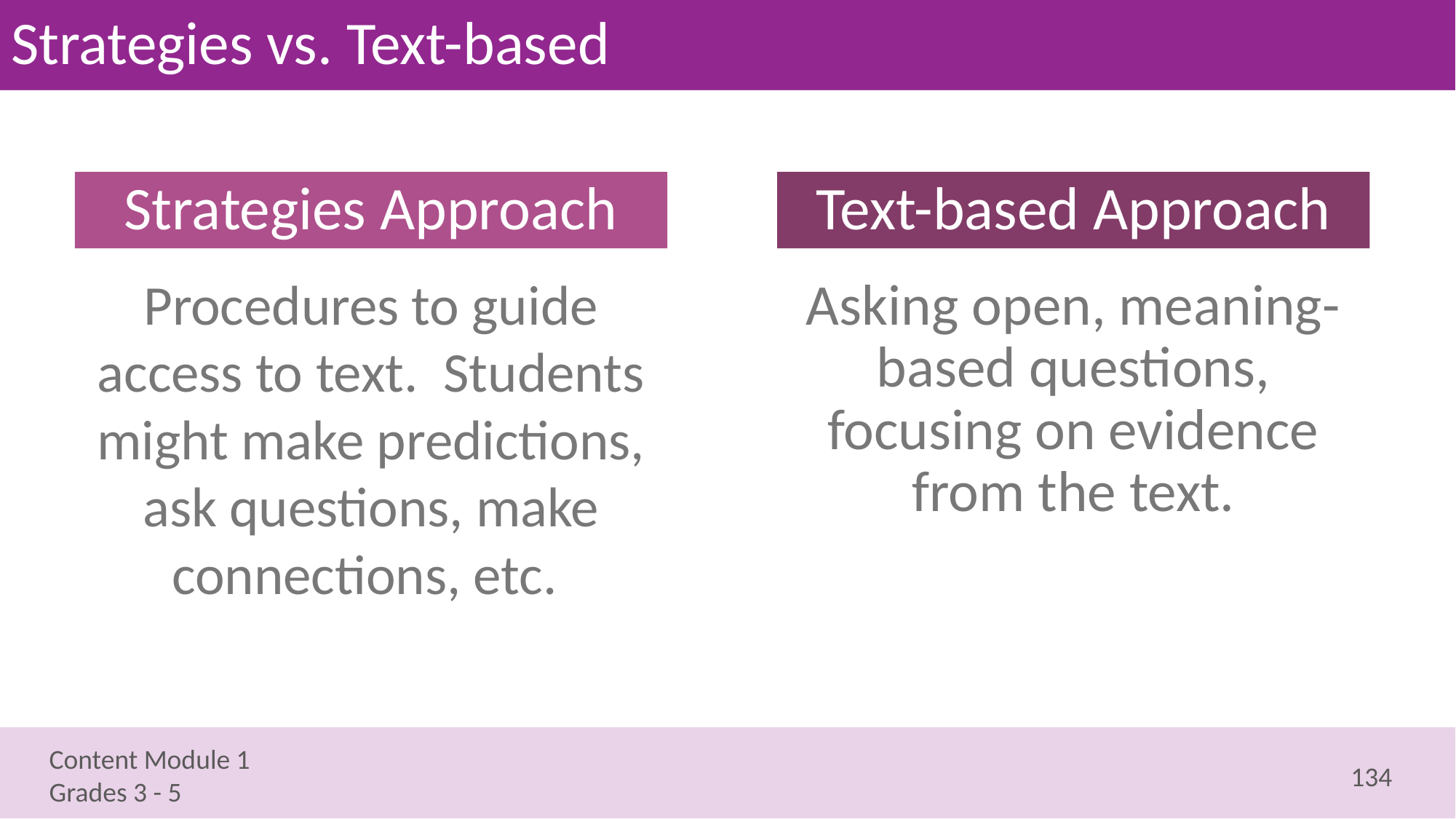

# Strategies vs. Text-based
Strategies Approach
Text-based Approach
Procedures to guide access to text.  Students might make predictions, ask questions, make connections, etc.

Asking open, meaning-based questions, focusing on evidence from the text.

134